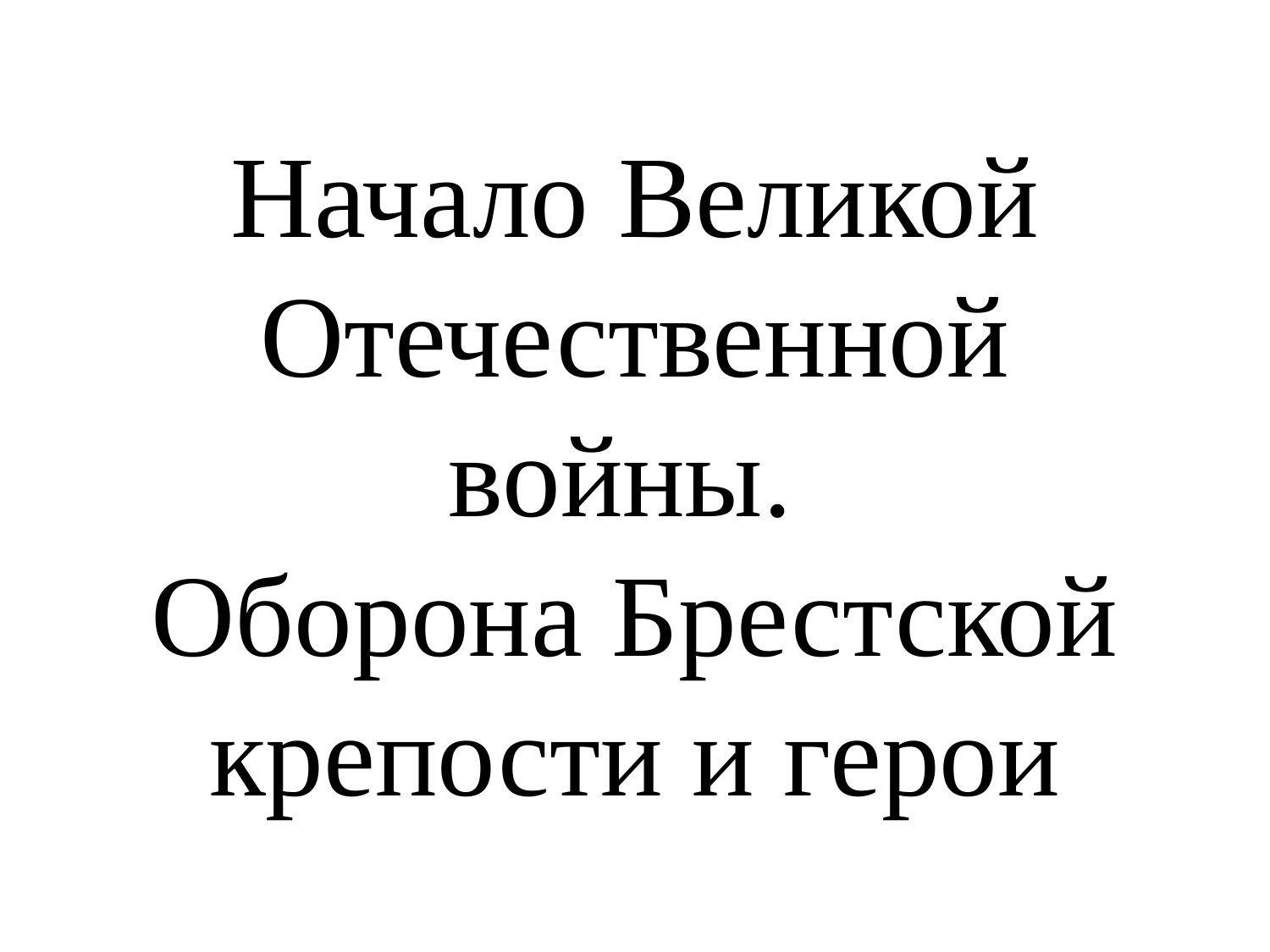

# Начало Великой Отечественной войны. Оборона Брестской крепости и герои